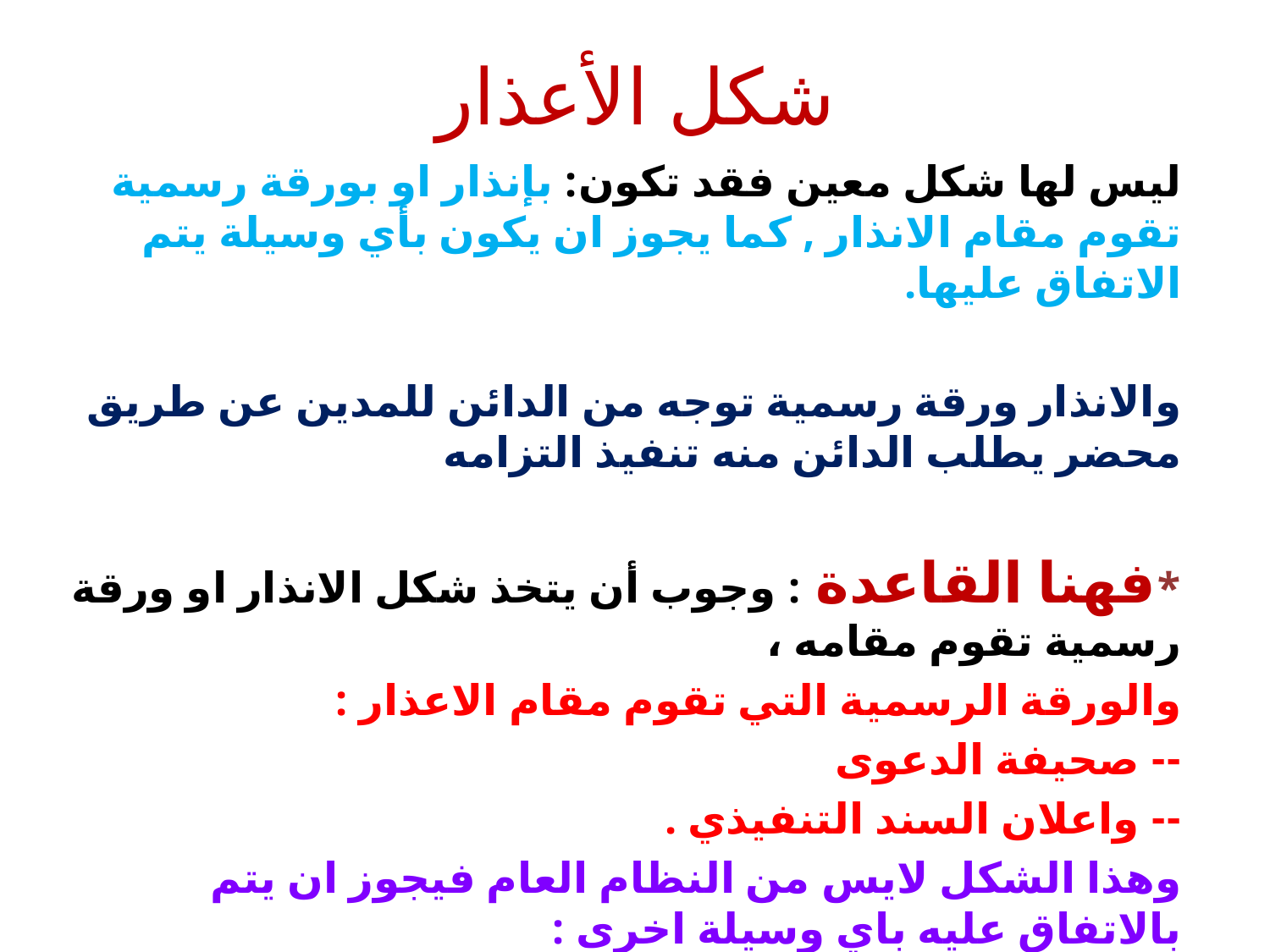

# شكل الأعذار
ليس لها شكل معين فقد تكون: بإنذار او بورقة رسمية تقوم مقام الانذار , كما يجوز ان يكون بأي وسيلة يتم الاتفاق عليها.

والانذار ورقة رسمية توجه من الدائن للمدين عن طريق محضر يطلب الدائن منه تنفيذ التزامه

*فهنا القاعدة : وجوب أن يتخذ شكل الانذار او ورقة رسمية تقوم مقامه ،
والورقة الرسمية التي تقوم مقام الاعذار :
-- صحيفة الدعوى
-- واعلان السند التنفيذي .
وهذا الشكل لايس من النظام العام فيجوز ان يتم بالاتفاق عليه باي وسيلة اخرى :
كخطاب موصى عليه او خطاب عادي .